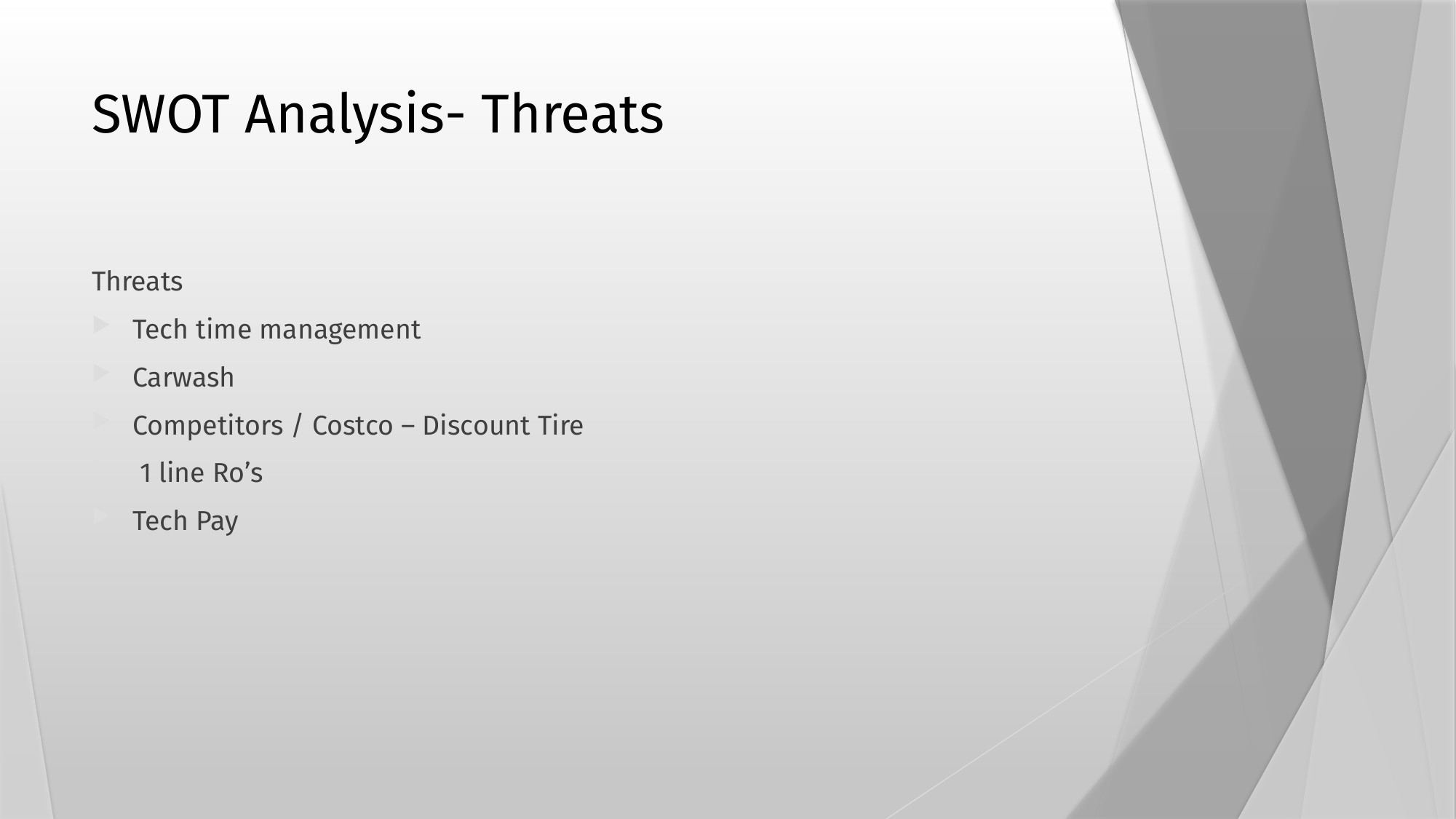

# SWOT Analysis- Threats
Threats
Tech time management
Carwash
Competitors / Costco – Discount Tire
 1 line Ro’s
Tech Pay